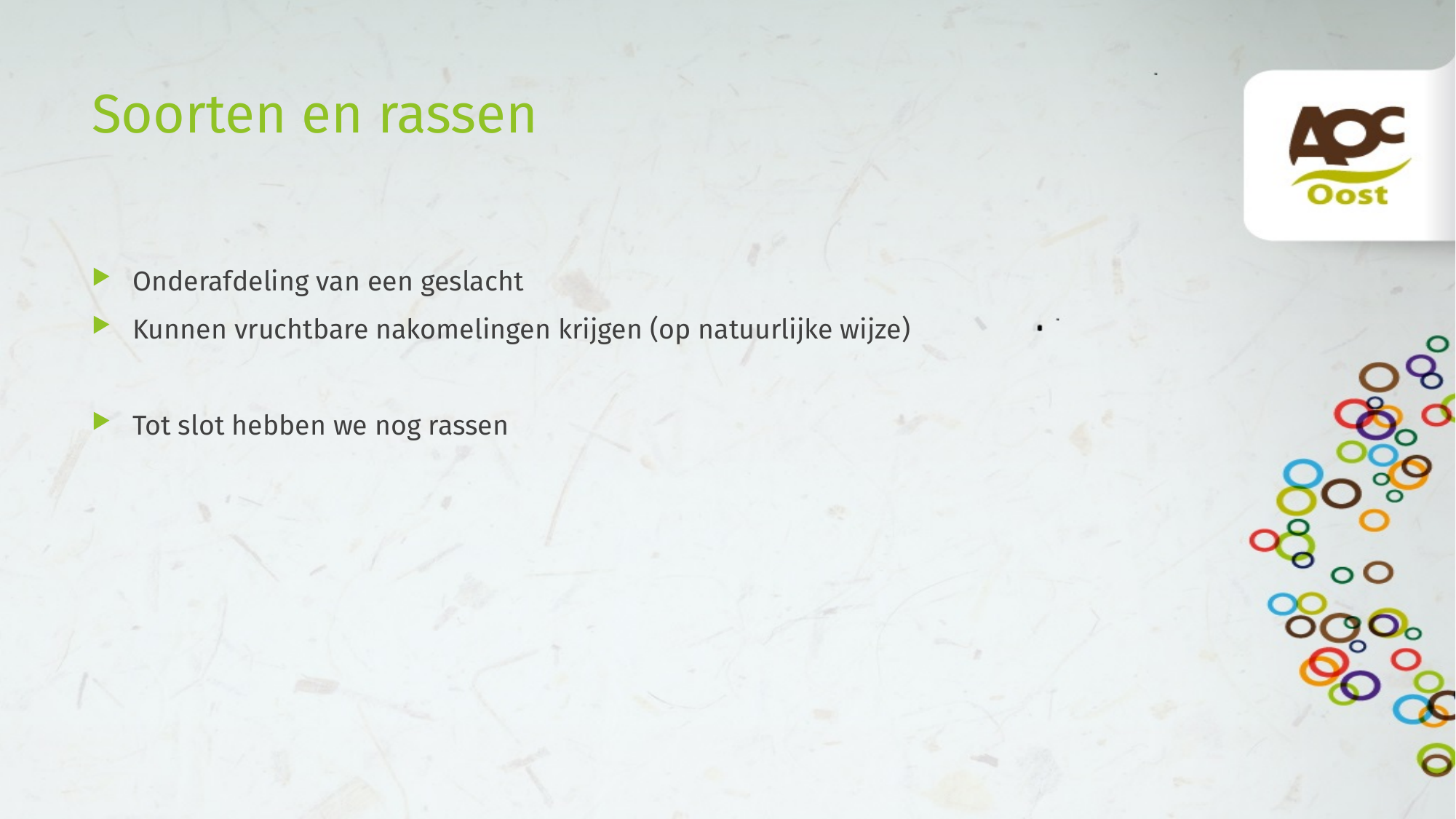

# Soorten en rassen
Onderafdeling van een geslacht
Kunnen vruchtbare nakomelingen krijgen (op natuurlijke wijze)

Tot slot hebben we nog rassen